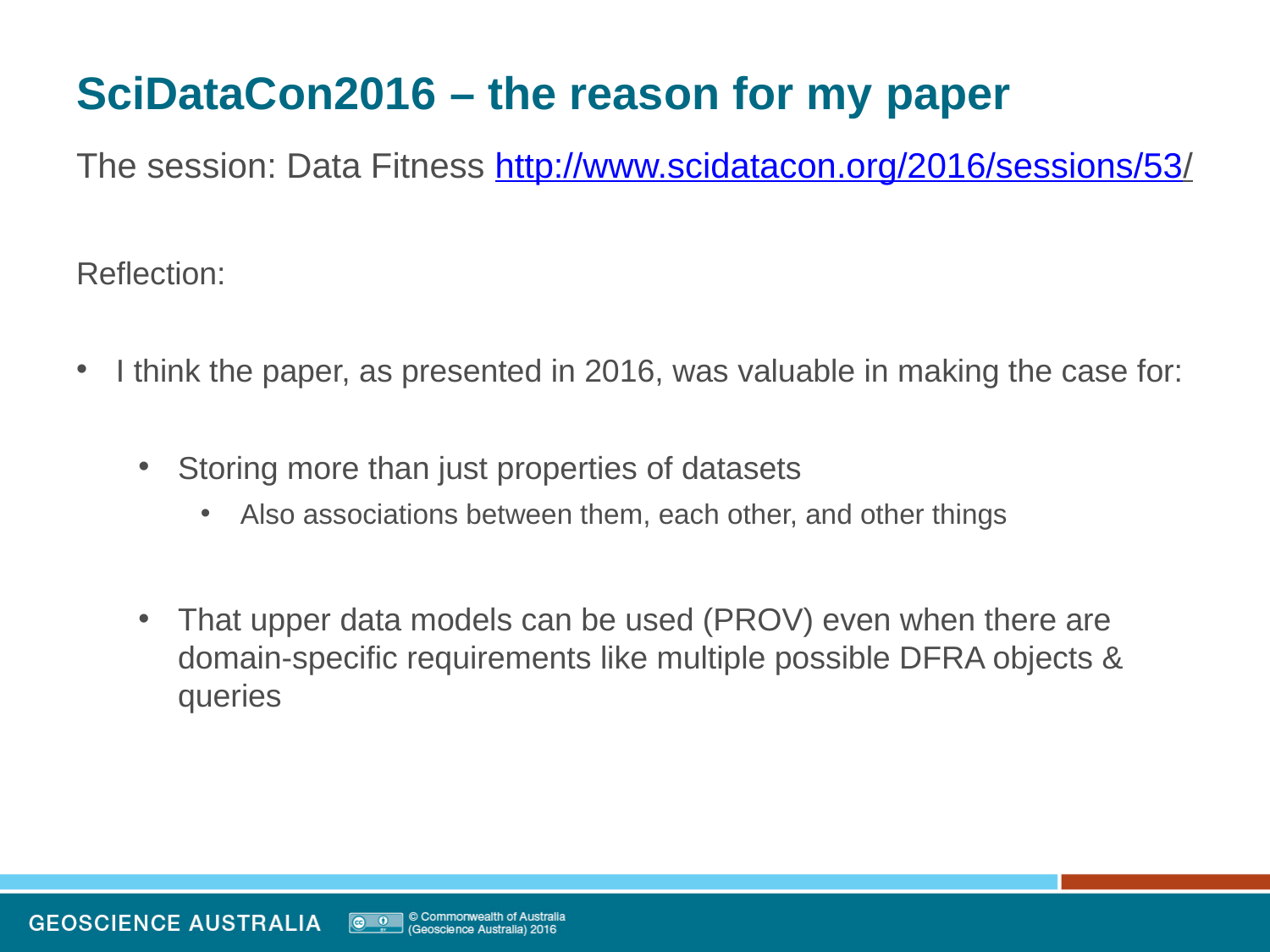

# SciDataCon2016 – the reason for my paper
The session: Data Fitness http://www.scidatacon.org/2016/sessions/53/

Reflection:

I think the paper, as presented in 2016, was valuable in making the case for:

Storing more than just properties of datasets
Also associations between them, each other, and other things

That upper data models can be used (PROV) even when there are domain-specific requirements like multiple possible DFRA objects & queries